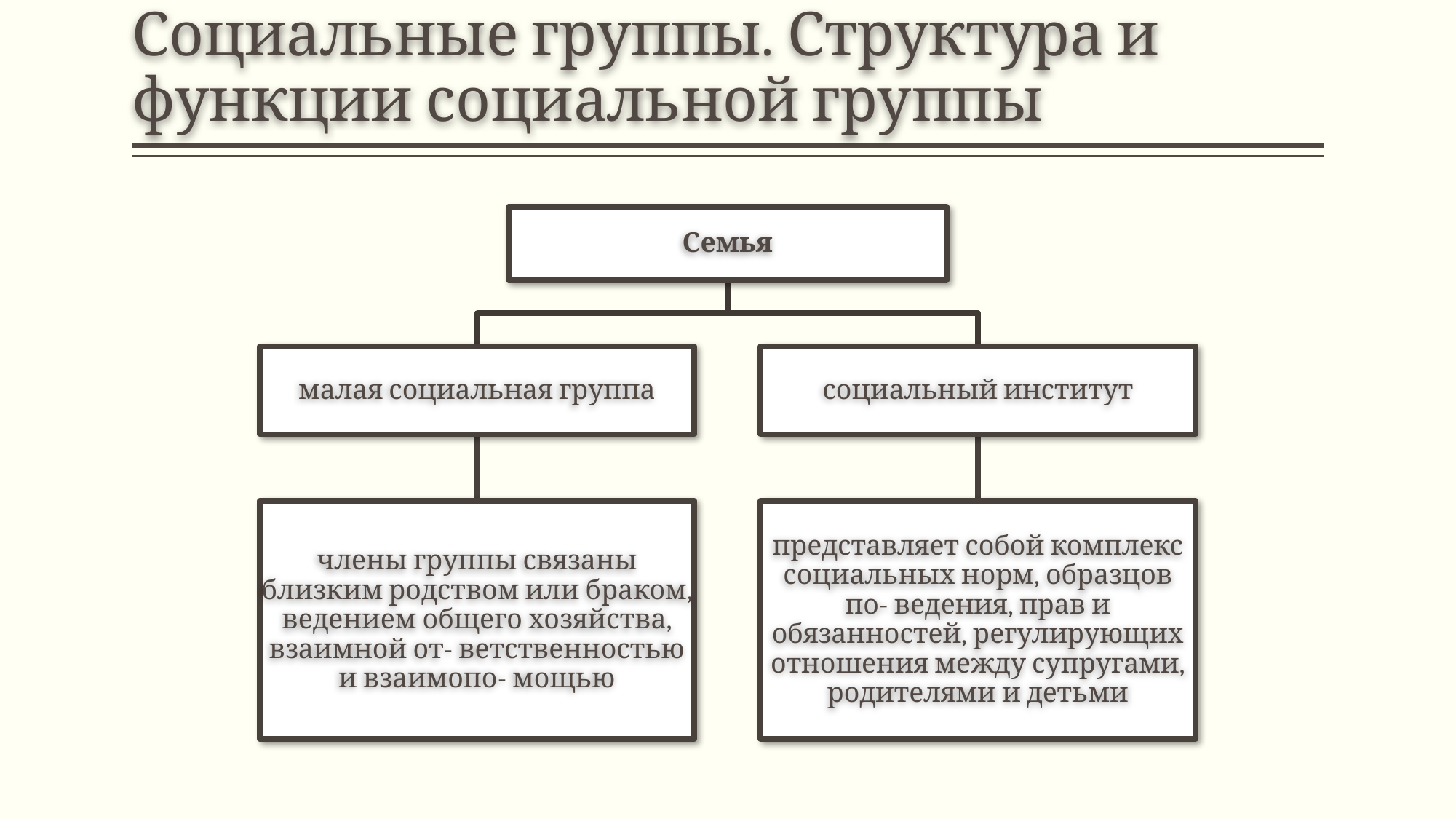

# Социальные группы. Структура и функции социальной группы

Семья

малая социальная группа

социальный институт

члены группы связаны близким родством или браком, ведением общего хозяйства, взаимной от- ветственностью и взаимопо- мощью

представляет собой комплекс социальных норм, образцов по- ведения, прав и обязанностей, регулирующих отношения между супругами, родителями и детьми